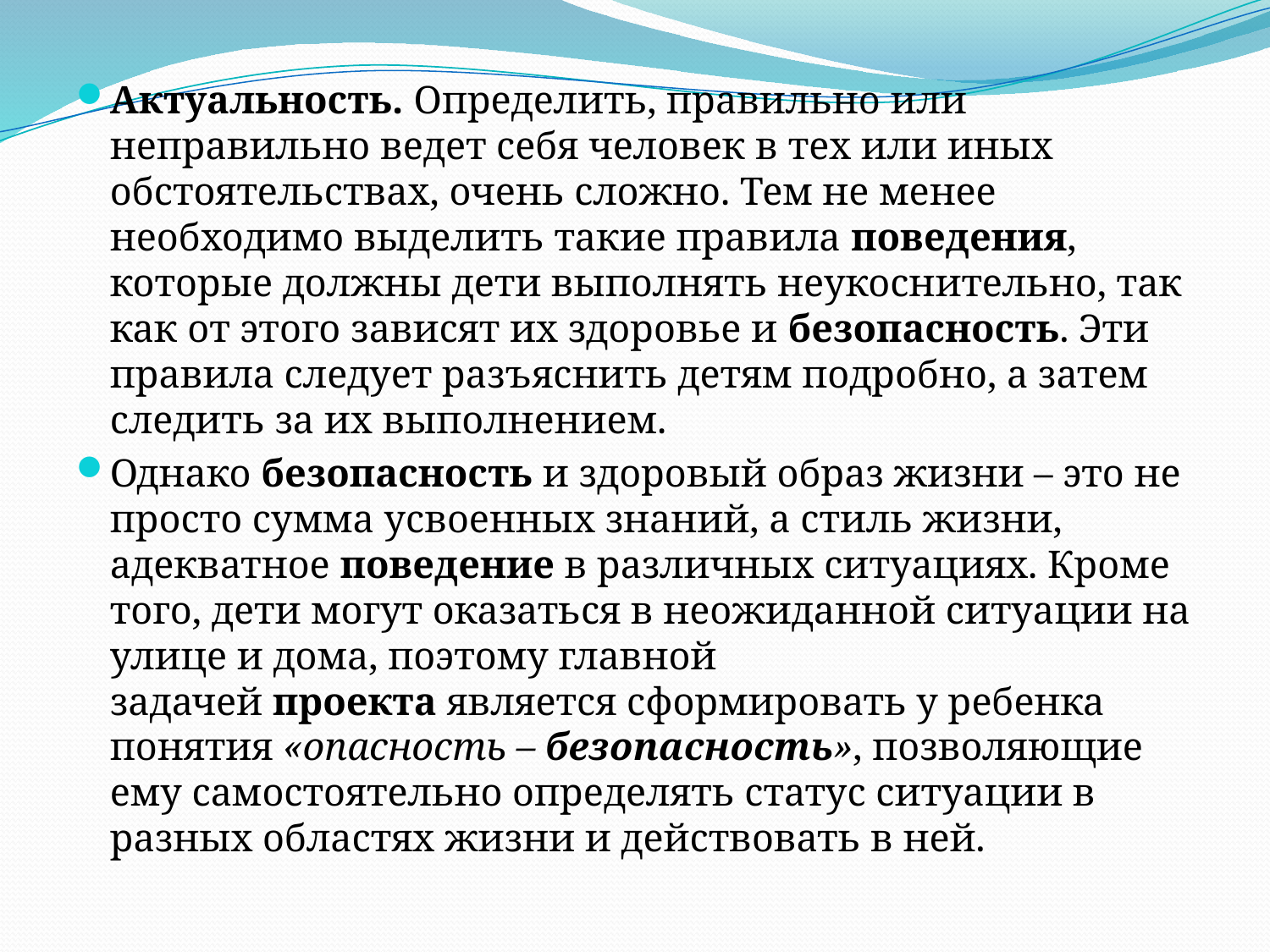

Актуальность. Определить, правильно или неправильно ведет себя человек в тех или иных обстоятельствах, очень сложно. Тем не менее необходимо выделить такие правила поведения, которые должны дети выполнять неукоснительно, так как от этого зависят их здоровье и безопасность. Эти правила следует разъяснить детям подробно, а затем следить за их выполнением.
Однако безопасность и здоровый образ жизни – это не просто сумма усвоенных знаний, а стиль жизни, адекватное поведение в различных ситуациях. Кроме того, дети могут оказаться в неожиданной ситуации на улице и дома, поэтому главной задачей проекта является сформировать у ребенка понятия «опасность – безопасность», позволяющие ему самостоятельно определять статус ситуации в разных областях жизни и действовать в ней.